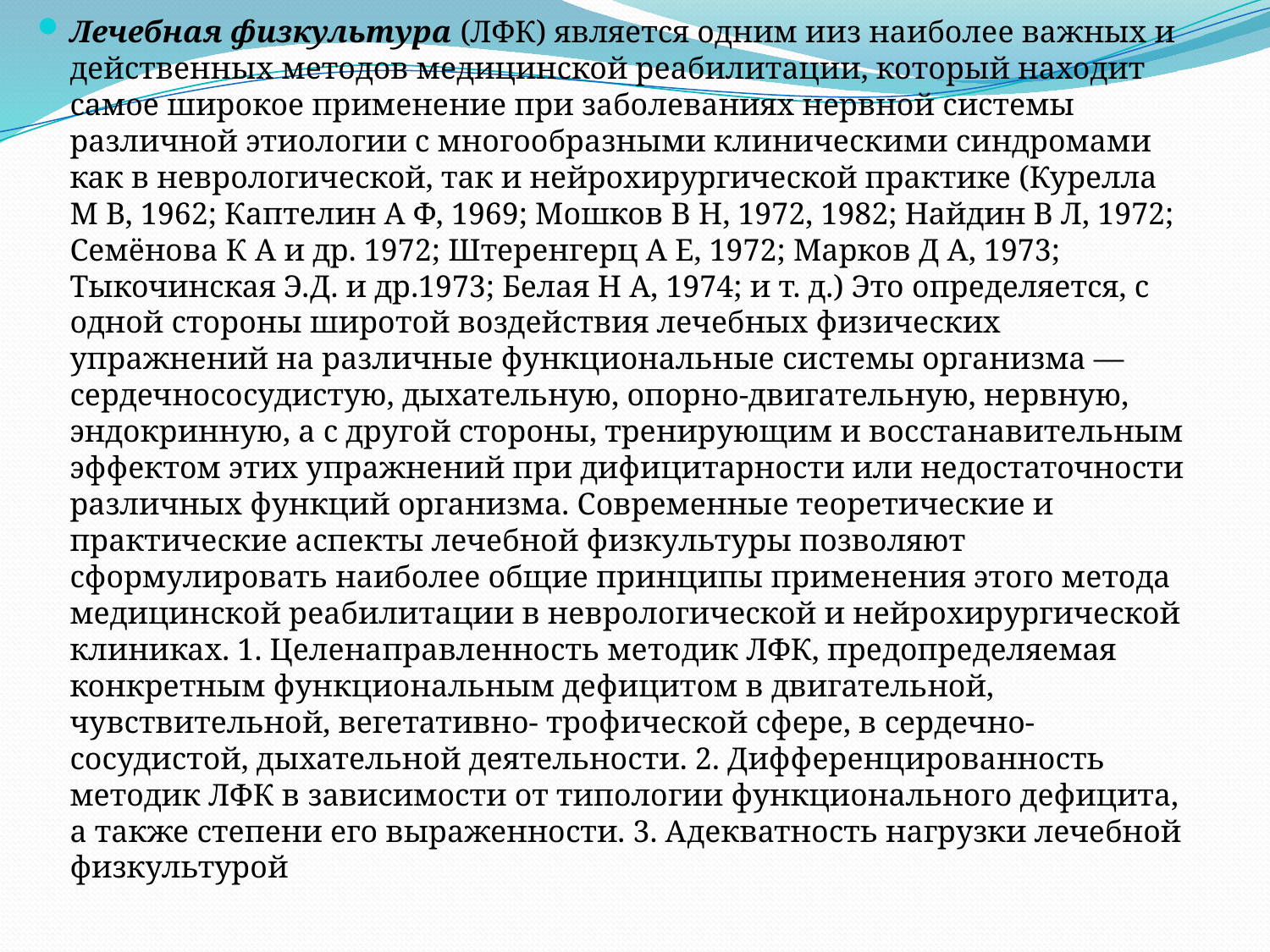

Лечебная физкультура (ЛФК) является одним ииз наиболее важных и действенных методов медицинской реабилитации, который находит самое широкое применение при заболеваниях нервной системы различной этиологии с многообразными клиническими синдромами как в неврологической, так и нейрохирургической практике (Курелла М В, 1962; Каптелин А Ф, 1969; Мошков В Н, 1972, 1982; Найдин В Л, 1972; Семёнова К А и др. 1972; Штеренгерц А Е, 1972; Марков Д А, 1973; Тыкочинская Э.Д. и др.1973; Белая Н А, 1974; и т. д.) Это определяется, с одной стороны широтой воздействия лечебных физических упражнений на различные функциональные системы организма — сердечнососудистую, дыхательную, опорно-двигательную, нервную, эндокринную, а с другой стороны, тренирующим и восстанавительным эффектом этих упражнений при дифицитарности или недостаточности различных функций организма. Современные теоретические и практические аспекты лечебной физкультуры позволяют сформулировать наиболее общие принципы применения этого метода медицинской реабилитации в неврологической и нейрохирургической клиниках. 1. Целенаправленность методик ЛФК, предопределяемая конкретным функциональным дефицитом в двигательной, чувствительной, вегетативно- трофической сфере, в сердечно-сосудистой, дыхательной деятельности. 2. Дифференцированность методик ЛФК в зависимости от типологии функционального дефицита, а также степени его выраженности. 3. Адекватность нагрузки лечебной физкультурой